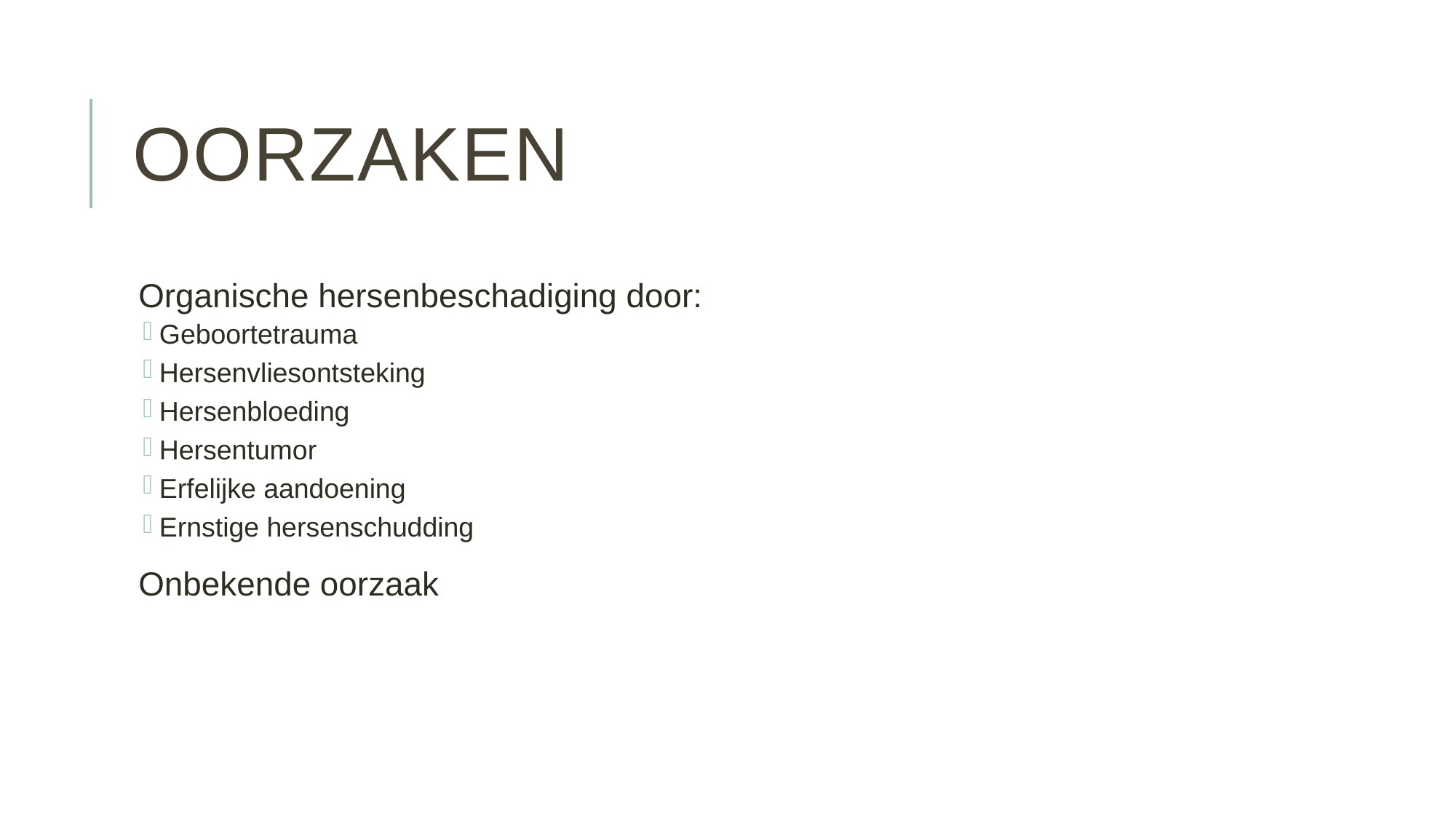

# Oorzaken
Organische hersenbeschadiging door:
Geboortetrauma
Hersenvliesontsteking
Hersenbloeding
Hersentumor
Erfelijke aandoening
Ernstige hersenschudding
Onbekende oorzaak